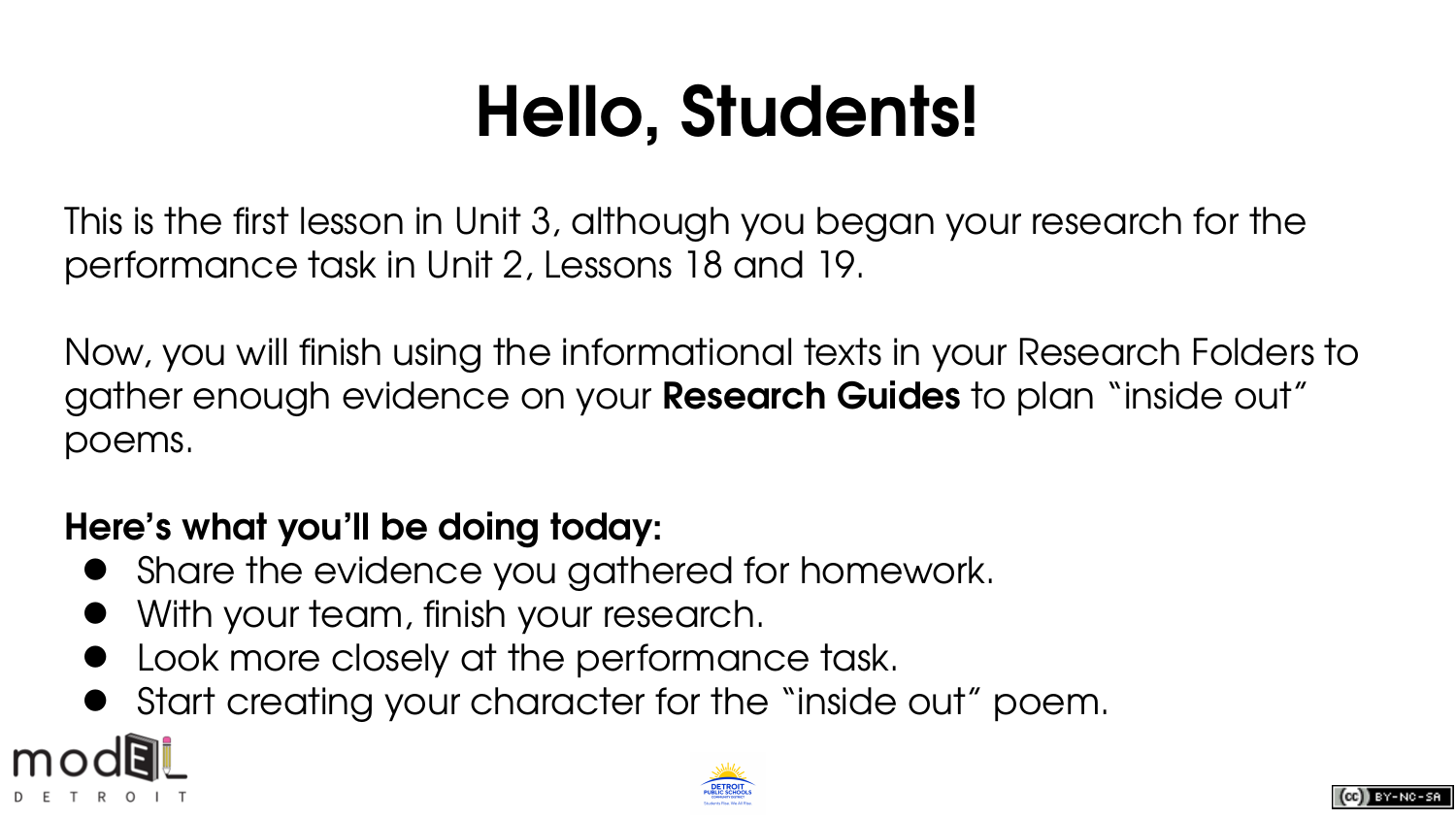

# Hello, Students!
This is the first lesson in Unit 3, although you began your research for the performance task in Unit 2, Lessons 18 and 19.

Now, you will finish using the informational texts in your Research Folders to gather enough evidence on your Research Guides to plan “inside out” poems.

Here’s what you’ll be doing today:
Share the evidence you gathered for homework.
With your team, finish your research.
Look more closely at the performance task.
Start creating your character for the “inside out” poem.